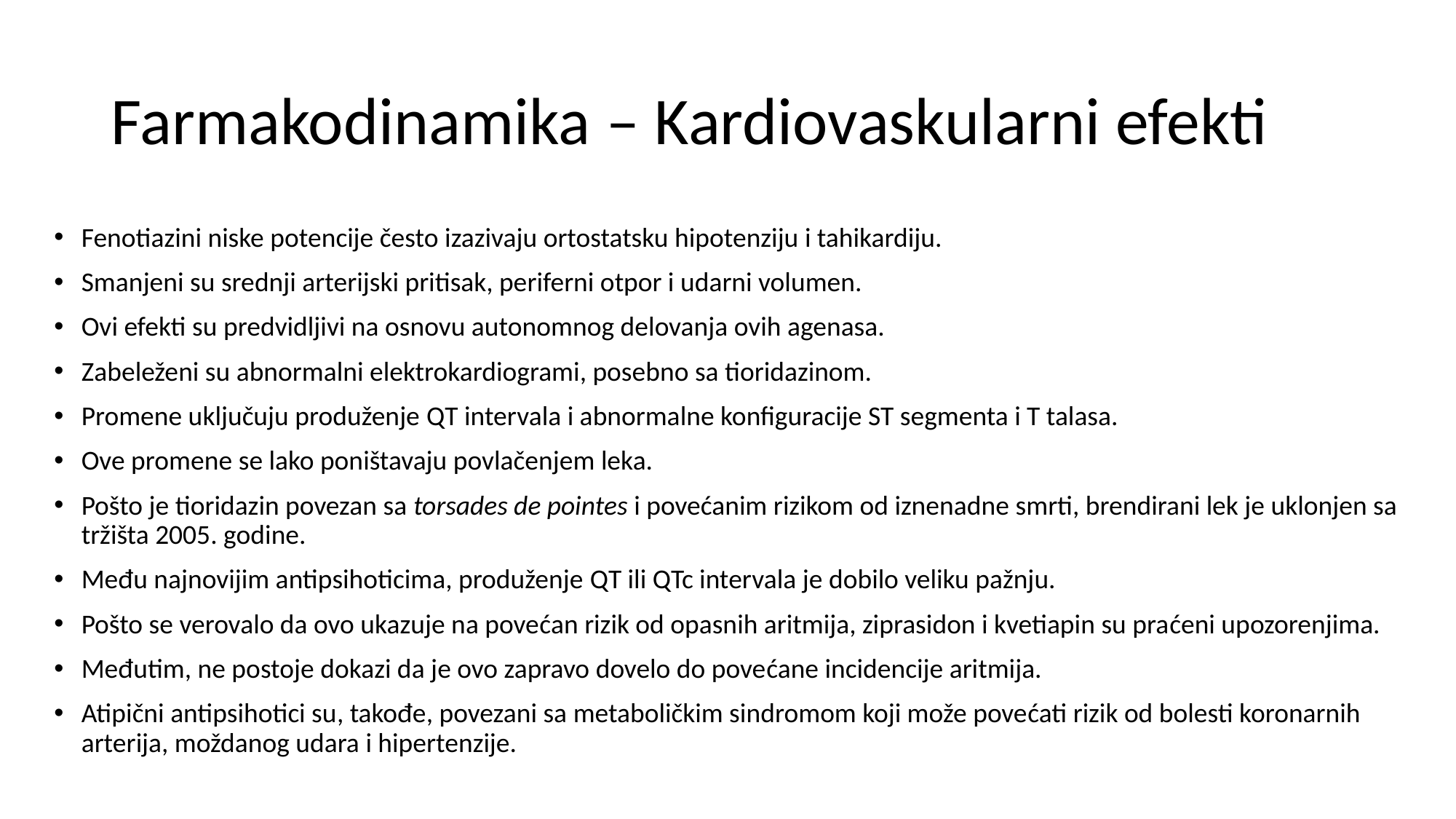

# Farmakodinamika – Kardiovaskularni efekti
Fenotiazini niske potencije često izazivaju ortostatsku hipotenziju i tahikardiju.
Smanjeni su srednji arterijski pritisak, periferni otpor i udarni volumen.
Ovi efekti su predvidljivi na osnovu autonomnog delovanja ovih agenasa.
Zabeleženi su abnormalni elektrokardiogrami, posebno sa tioridazinom.
Promene uključuju produženje QT intervala i abnormalne konfiguracije ST segmenta i T talasa.
Ove promene se lako poništavaju povlačenjem leka.
Pošto je tioridazin povezan sa torsades de pointes i povećanim rizikom od iznenadne smrti, brendirani lek je uklonjen sa tržišta 2005. godine.
Među najnovijim antipsihoticima, produženje QT ili QTc intervala je dobilo veliku pažnju.
Pošto se verovalo da ovo ukazuje na povećan rizik od opasnih aritmija, ziprasidon i kvetiapin su praćeni upozorenjima.
Međutim, ne postoje dokazi da je ovo zapravo dovelo do povećane incidencije aritmija.
Atipični antipsihotici su, takođe, povezani sa metaboličkim sindromom koji može povećati rizik od bolesti koronarnih arterija, moždanog udara i hipertenzije.